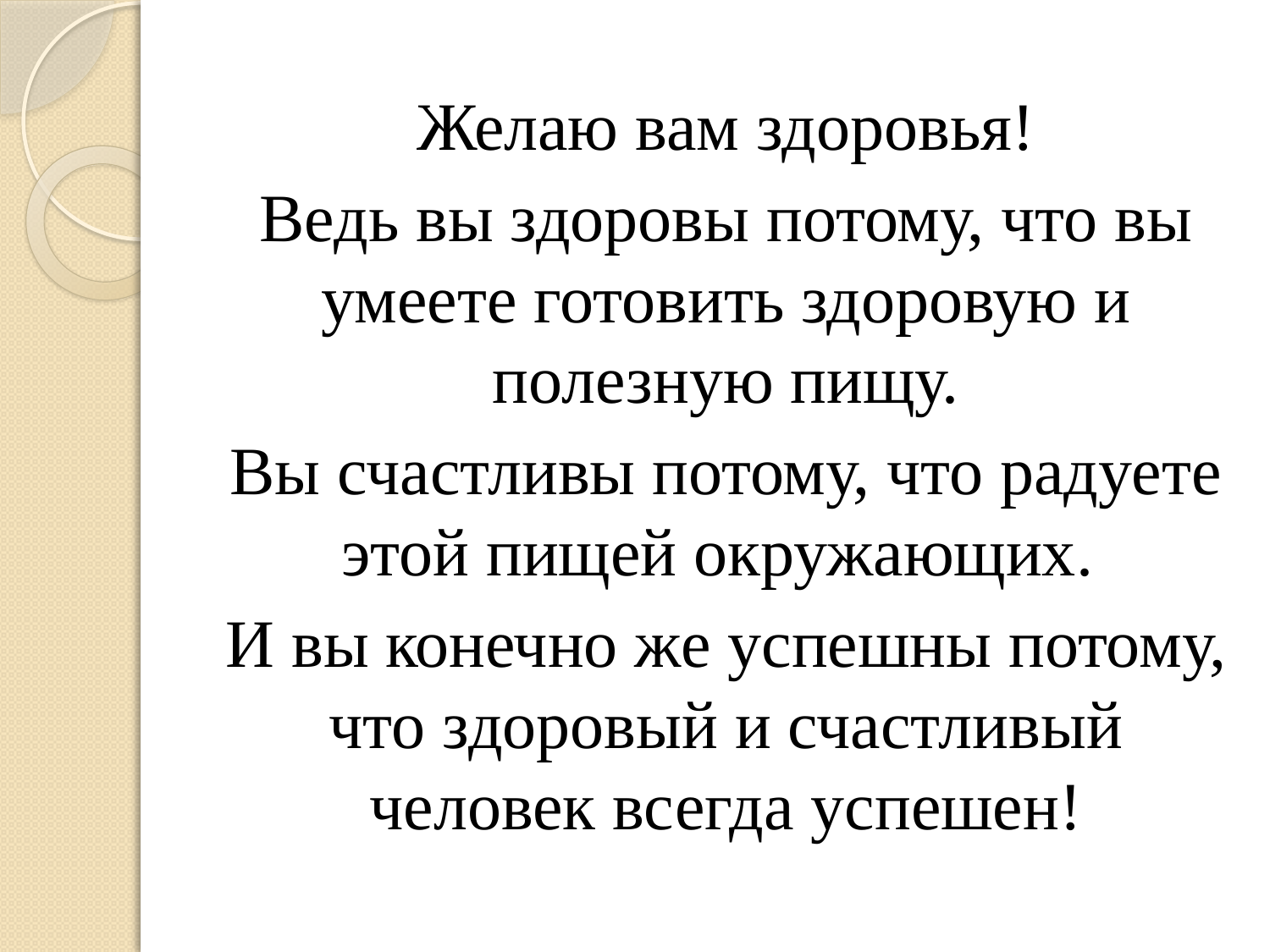

Желаю вам здоровья!
Ведь вы здоровы потому, что вы умеете готовить здоровую и полезную пищу.
Вы счастливы потому, что радуете этой пищей окружающих.
И вы конечно же успешны потому, что здоровый и счастливый человек всегда успешен!